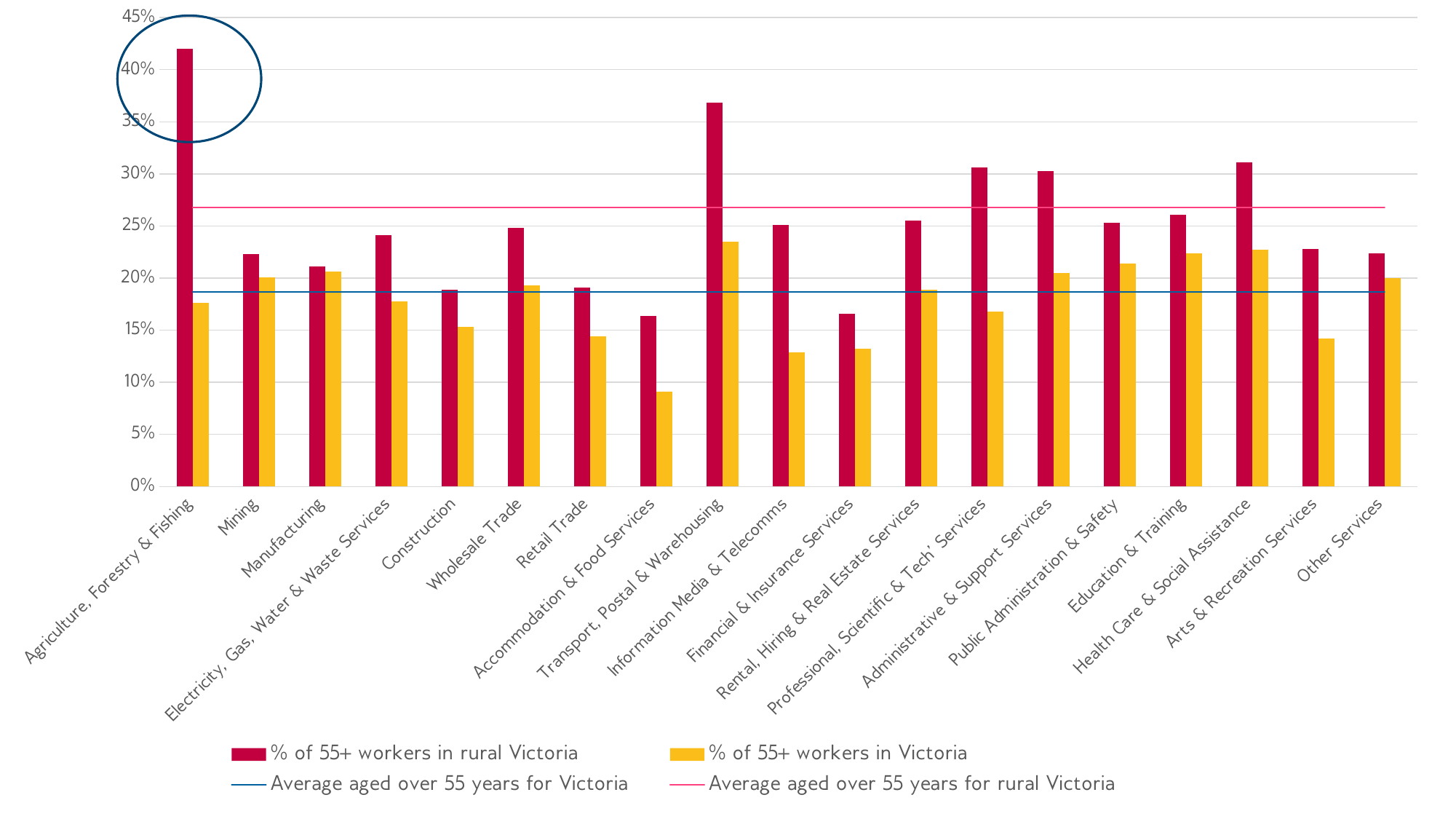

### Chart

| Category | % of 55+ workers in rural Victoria | % of 55+ workers in Victoria  | Average aged over 55 years for Victoria | Average aged over 55 years for rural Victoria |
|---|---|---|---|---|
| Agriculture, Forestry & Fishing  | 0.42 | 0.176 | 0.187 | 0.268 |
| Mining  | 0.223 | 0.201 | 0.187 | 0.268 |
| Manufacturing  | 0.211 | 0.206 | 0.187 | 0.268 |
| Electricity, Gas, Water & Waste Services  | 0.241 | 0.178 | 0.187 | 0.268 |
| Construction  | 0.189 | 0.153 | 0.187 | 0.268 |
| Wholesale Trade  | 0.248 | 0.193 | 0.187 | 0.268 |
| Retail Trade  | 0.191 | 0.144 | 0.187 | 0.268 |
| Accommodation & Food Services  | 0.164 | 0.091 | 0.187 | 0.268 |
| Transport, Postal & Warehousing  | 0.368 | 0.235 | 0.187 | 0.268 |
| Information Media & Telecomms  | 0.251 | 0.129 | 0.187 | 0.268 |
| Financial & Insurance Services  | 0.166 | 0.132 | 0.187 | 0.268 |
| Rental, Hiring & Real Estate Services  | 0.255 | 0.189 | 0.187 | 0.268 |
| Professional, Scientific & Tech’ Services  | 0.306 | 0.168 | 0.187 | 0.268 |
| Administrative & Support Services  | 0.303 | 0.205 | 0.187 | 0.268 |
| Public Administration & Safety  | 0.253 | 0.214 | 0.187 | 0.268 |
| Education & Training  | 0.261 | 0.224 | 0.187 | 0.268 |
| Health Care & Social Assistance  | 0.311 | 0.227 | 0.187 | 0.268 |
| Arts & Recreation Services  | 0.228 | 0.142 | 0.187 | 0.268 |
| Other Services  | 0.224 | 0.2 | 0.187 | 0.268 |